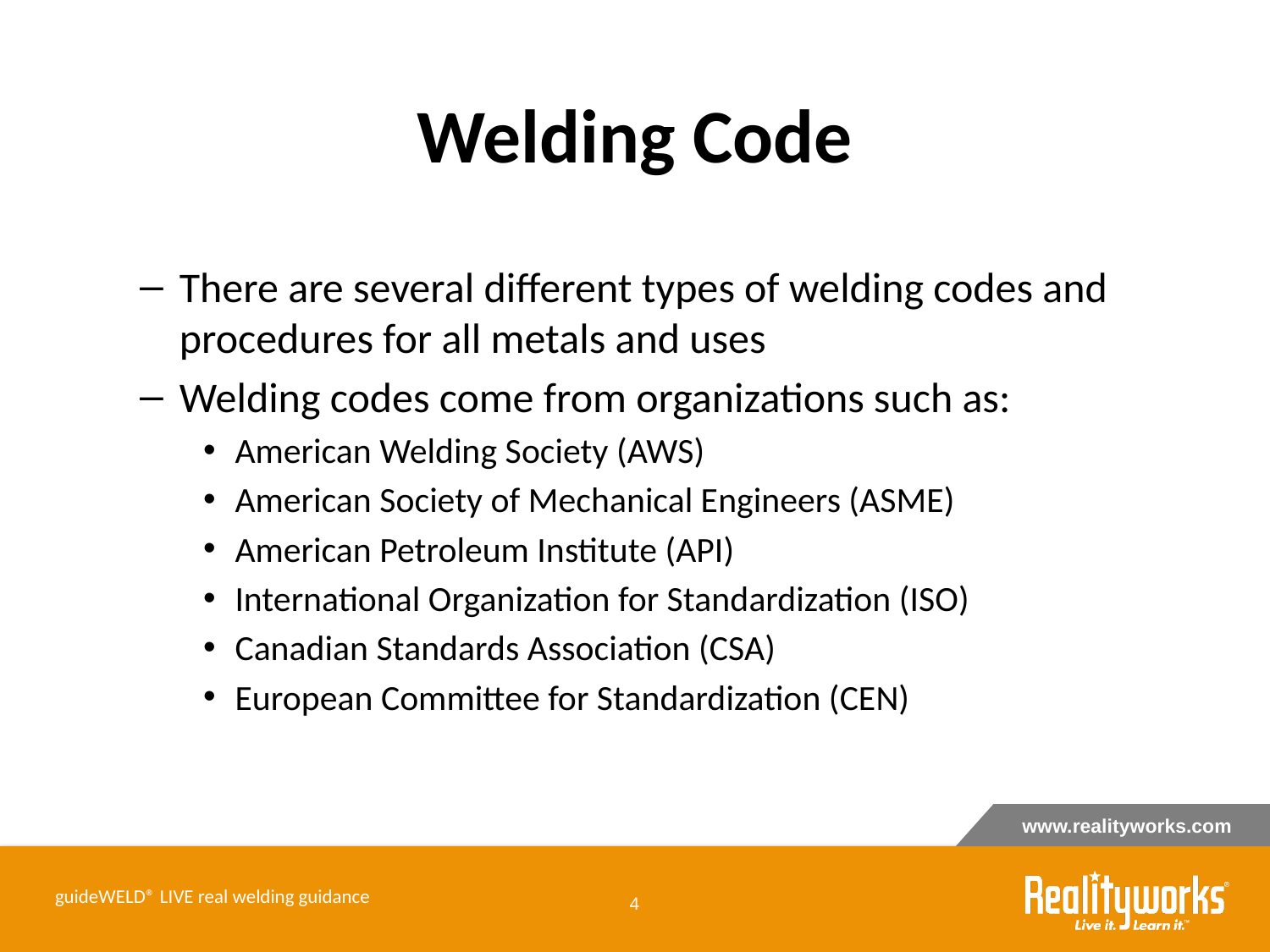

# Welding Code
There are several different types of welding codes and procedures for all metals and uses
Welding codes come from organizations such as:
American Welding Society (AWS)
American Society of Mechanical Engineers (ASME)
American Petroleum Institute (API)
International Organization for Standardization (ISO)
Canadian Standards Association (CSA)
European Committee for Standardization (CEN)
guideWELD® LIVE real welding guidance
4